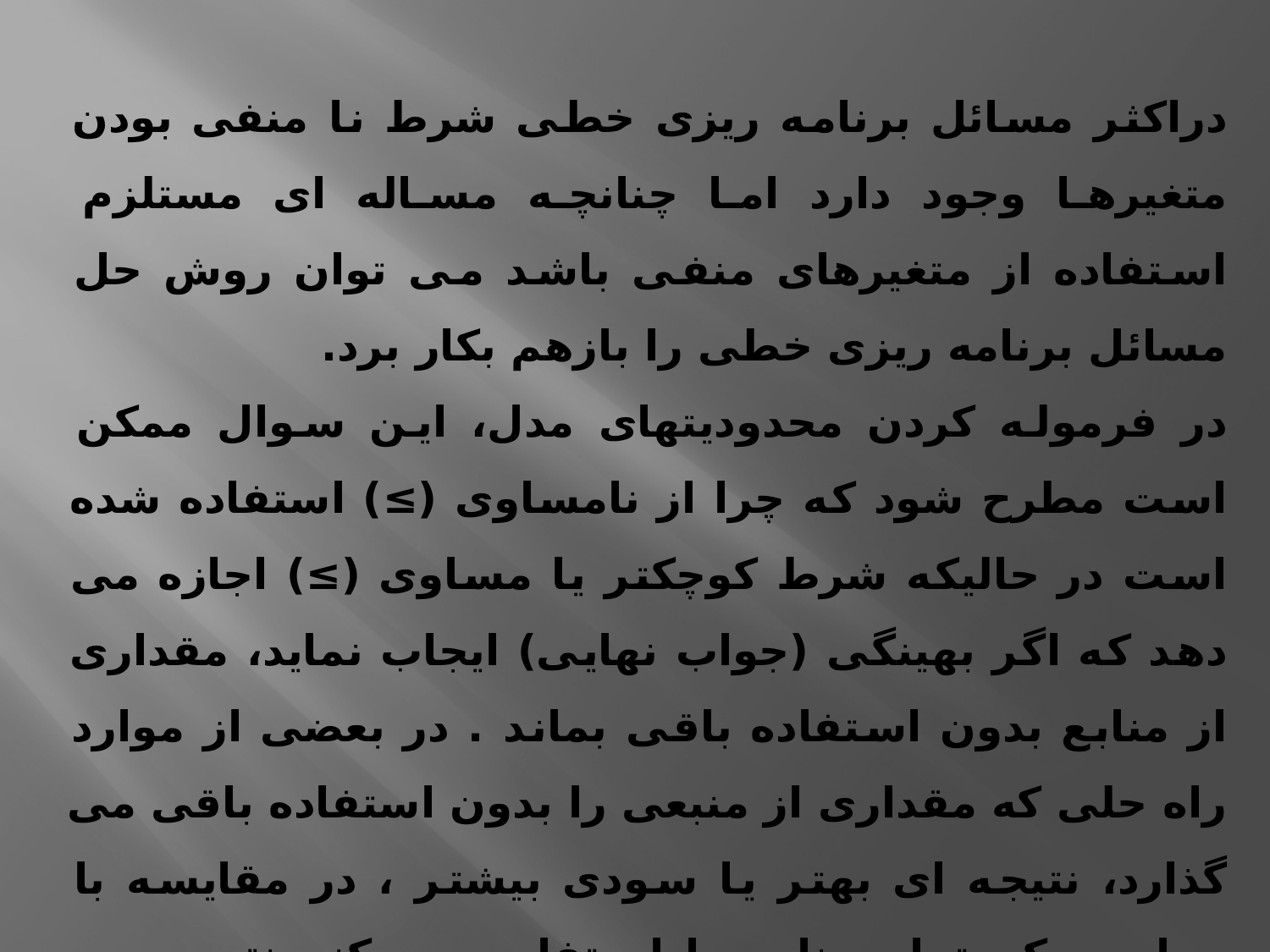

دراکثر مسائل برنامه ریزی خطی شرط نا منفی بودن متغیرها وجود دارد اما چنانچه مساله ای مستلزم استفاده از متغیرهای منفی باشد می توان روش حل مسائل برنامه ریزی خطی را بازهم بکار برد.
در فرموله کردن محدودیتهای مدل، این سوال ممکن است مطرح شود که چرا از نامساوی (≥) استفاده شده است در حالیکه شرط کوچکتر یا مساوی (≥) اجازه می دهد که اگر بهینگی (جواب نهایی) ایجاب نماید، مقداری از منابع بدون استفاده باقی بماند . در بعضی از موارد راه حلی که مقداری از منبعی را بدون استفاده باقی می گذارد، نتیجه ای بهتر یا سودی بیشتر ، در مقایسه با جوابی  که تمام منابع را استفاده می کند نتیجه می دهد .نا مساوی (≥) به سادگی شرایط انعطاف پذیری برای این گونه موارد پدید می آورد.